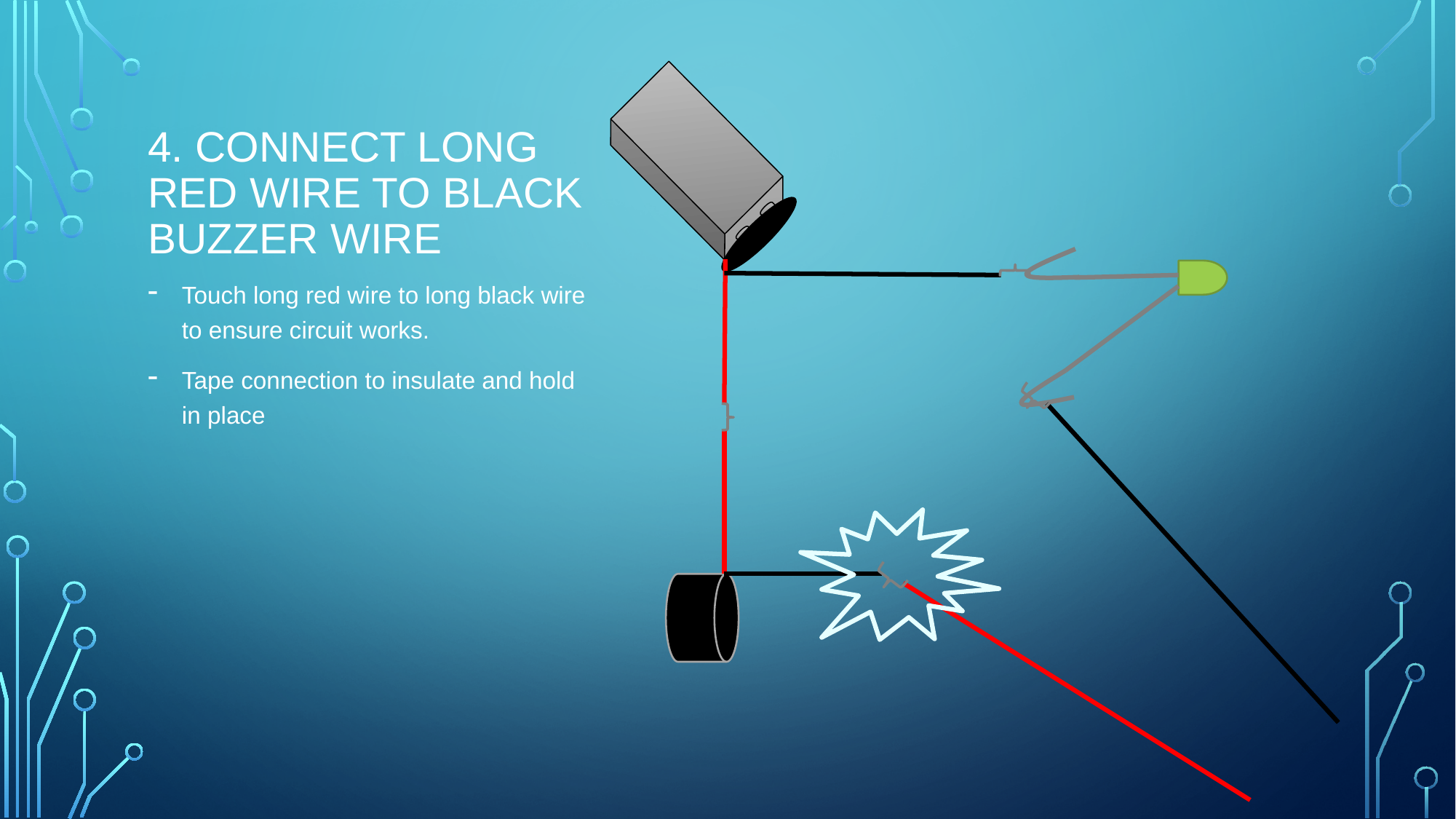

# 4. Connect Long red wire to Black Buzzer Wire

Touch long red wire to long black wire to ensure circuit works.
Tape connection to insulate and hold in place